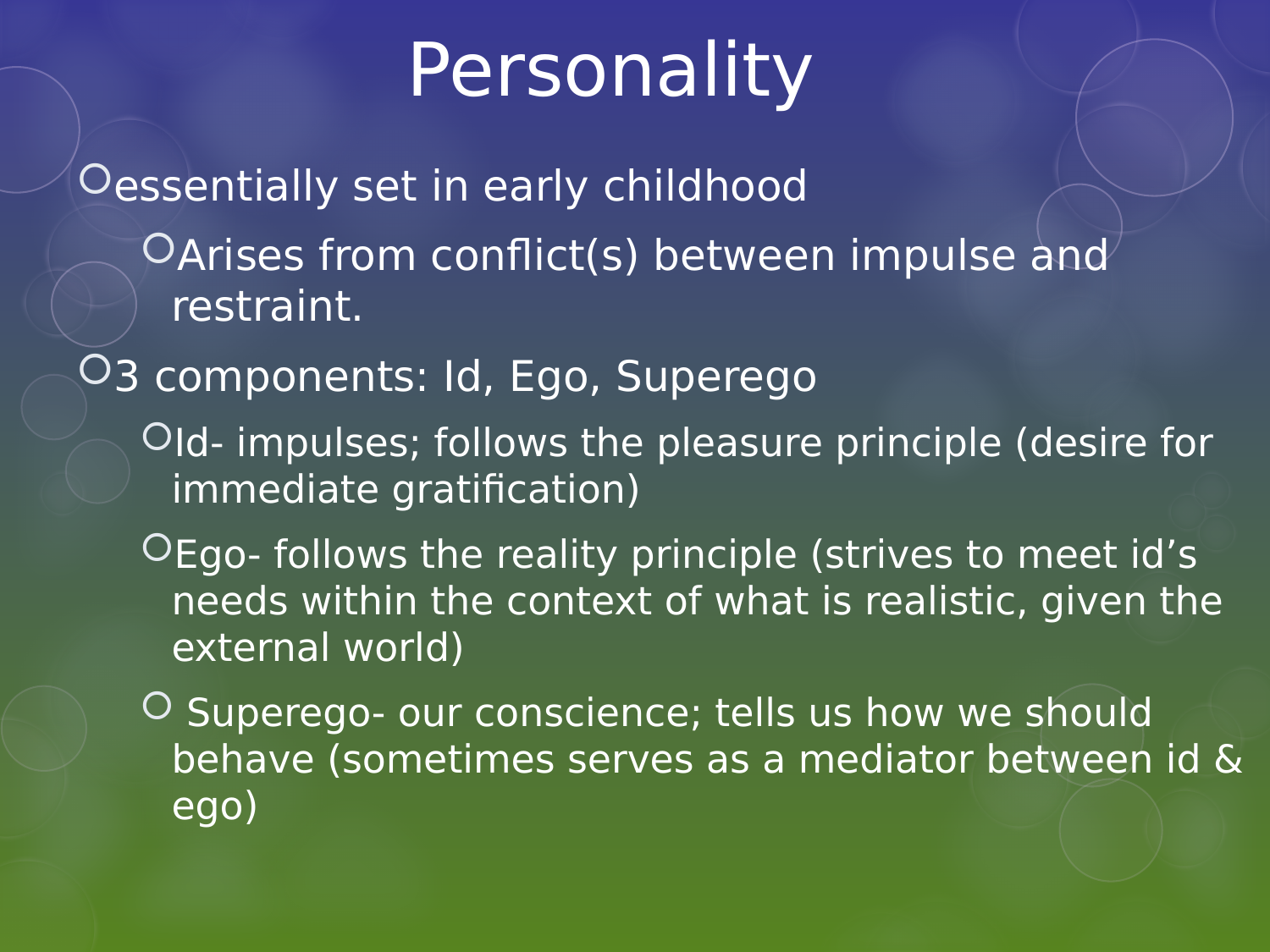

# Personality
essentially set in early childhood
Arises from conflict(s) between impulse and restraint.
3 components: Id, Ego, Superego
Id- impulses; follows the pleasure principle (desire for immediate gratification)
Ego- follows the reality principle (strives to meet id’s needs within the context of what is realistic, given the external world)
 Superego- our conscience; tells us how we should behave (sometimes serves as a mediator between id & ego)